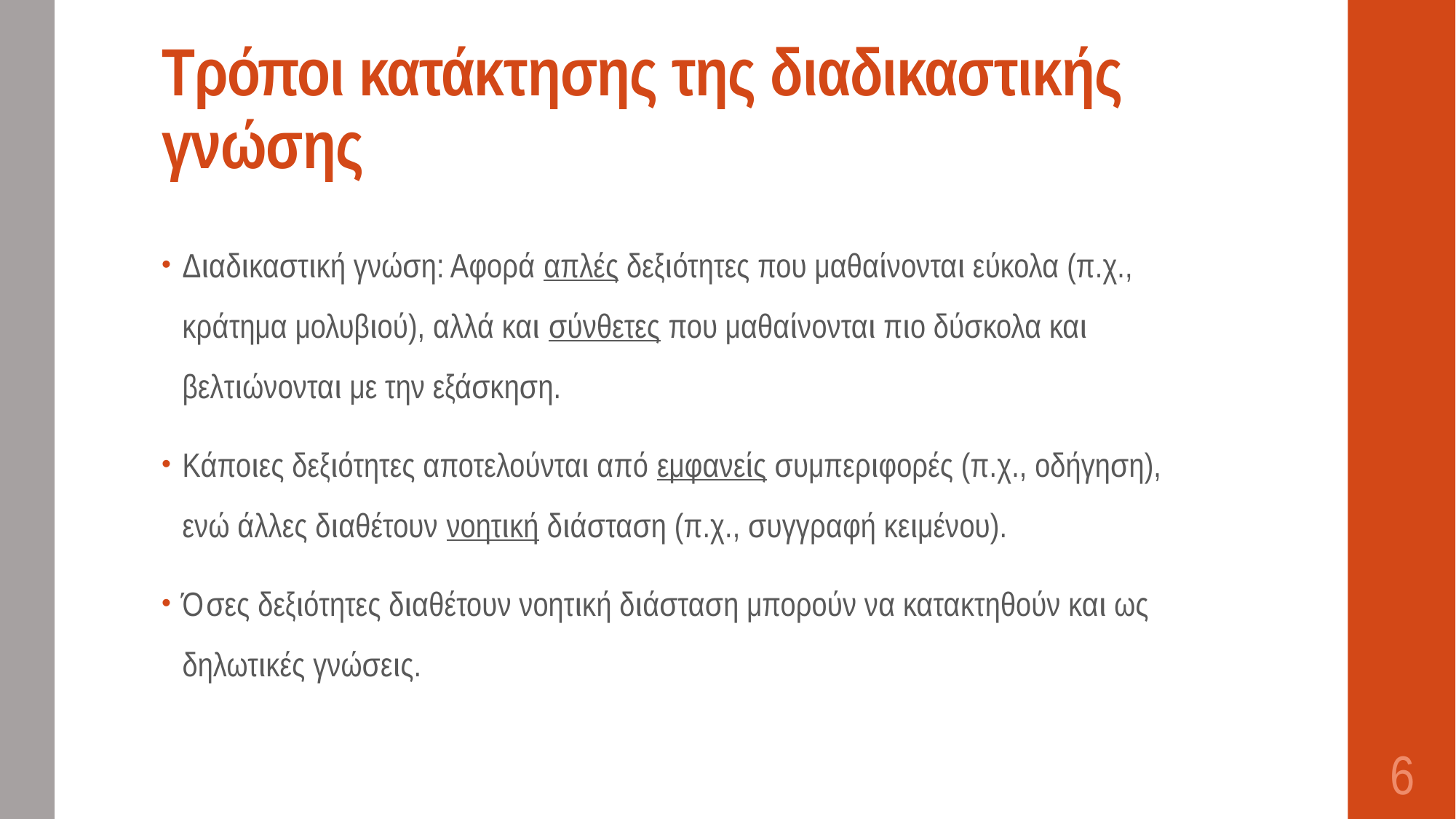

# Τρόποι κατάκτησης της διαδικαστικής γνώσης
Διαδικαστική γνώση: Αφορά απλές δεξιότητες που μαθαίνονται εύκολα (π.χ., κράτημα μολυβιού), αλλά και σύνθετες που μαθαίνονται πιο δύσκολα και βελτιώνονται με την εξάσκηση.
Κάποιες δεξιότητες αποτελούνται από εμφανείς συμπεριφορές (π.χ., οδήγηση), ενώ άλλες διαθέτουν νοητική διάσταση (π.χ., συγγραφή κειμένου).
Όσες δεξιότητες διαθέτουν νοητική διάσταση μπορούν να κατακτηθούν και ως δηλωτικές γνώσεις.
6